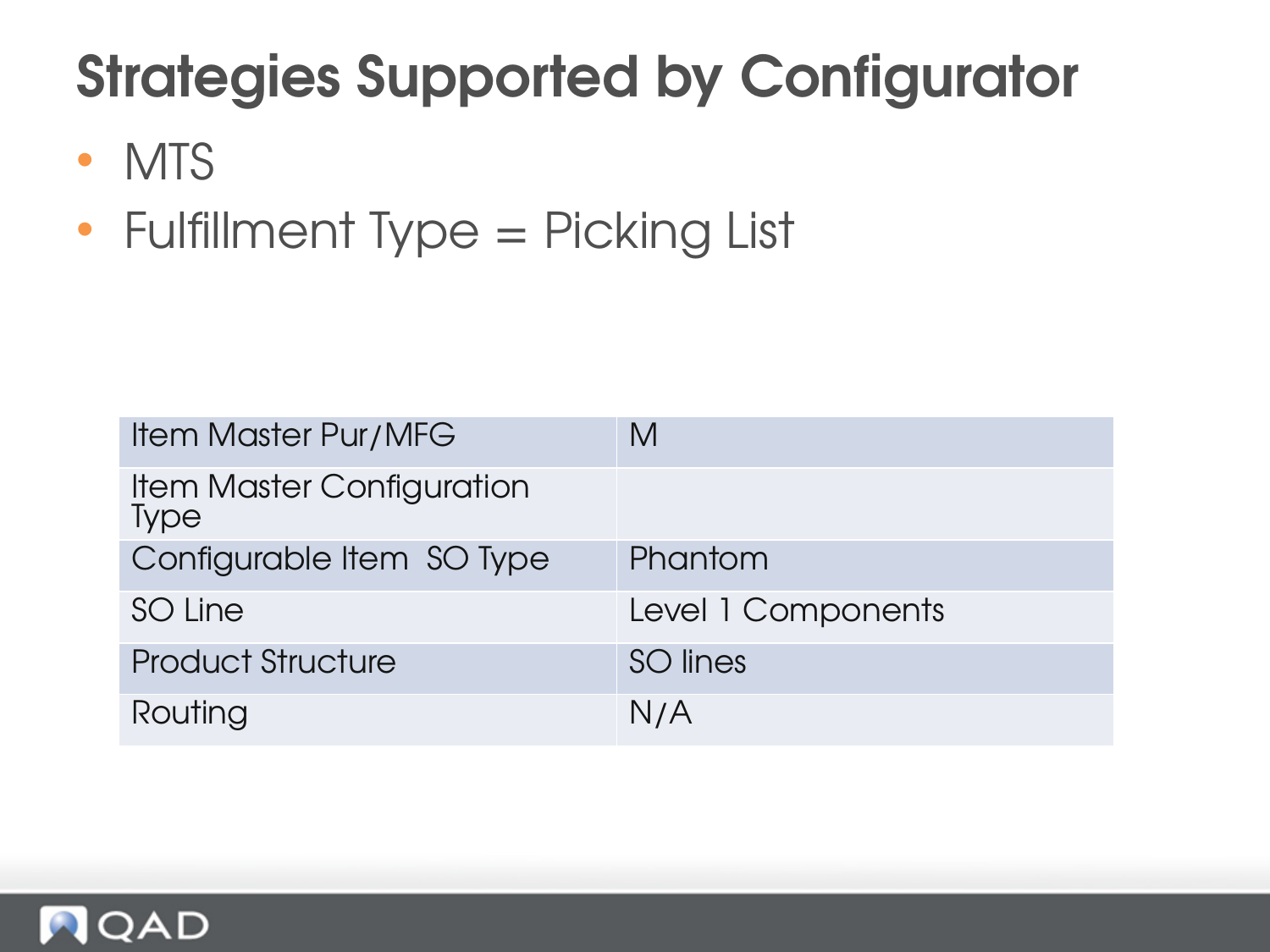

# Strategies Supported by Configurator
MTS
Fulfillment Type = Picking List

| Item Master Pur/MFG | M |
| --- | --- |
| Item Master Configuration Type |  |
| Configurable Item SO Type | Phantom |
| SO Line | Level 1 Components |
| Product Structure | SO lines |
| Routing | N/A |